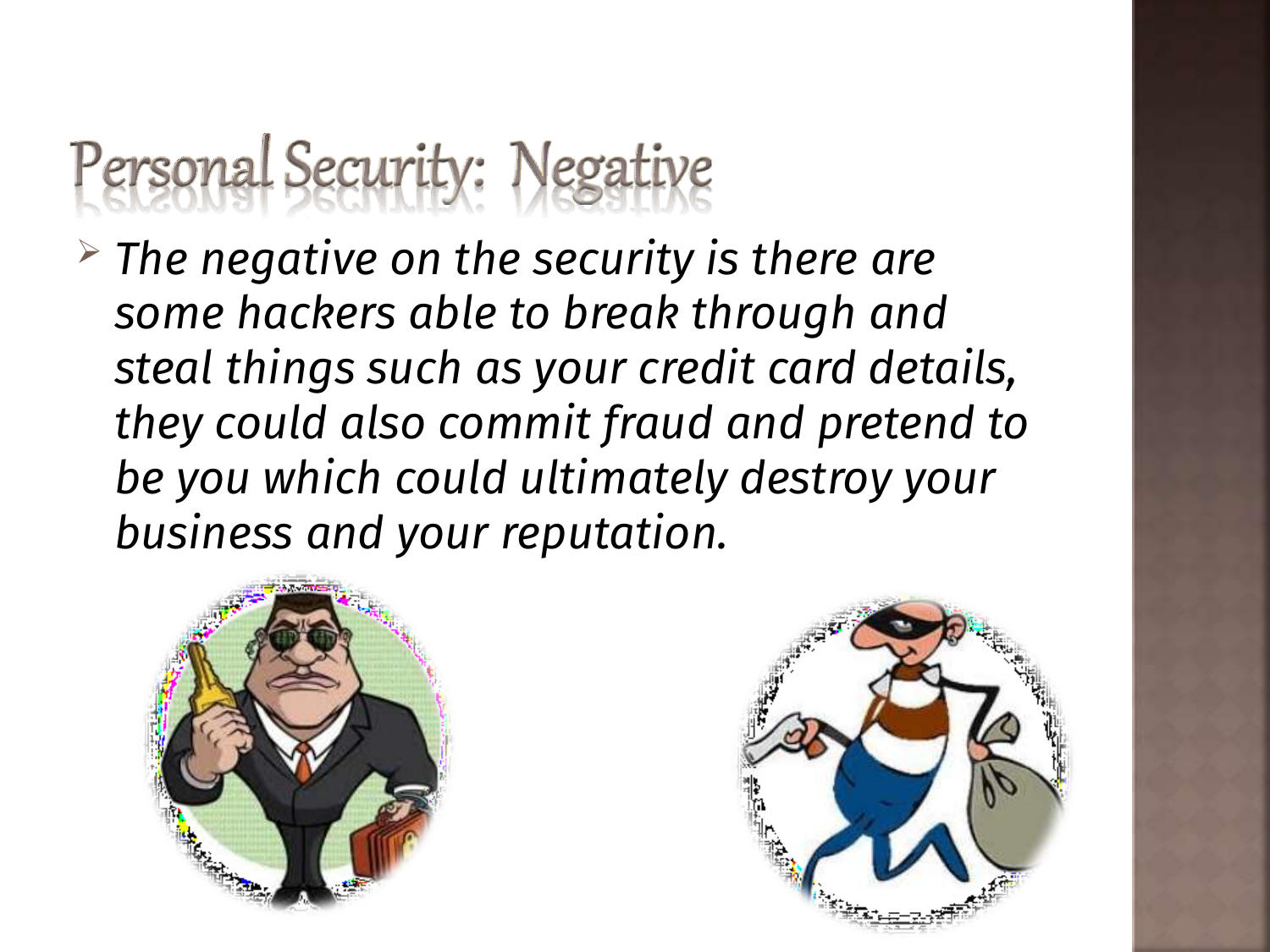

The negative on the security is there are  some hackers able to break through and  steal things such as your credit card details,  they could also commit fraud and pretend to  be you which could ultimately destroy your  business and your reputation.